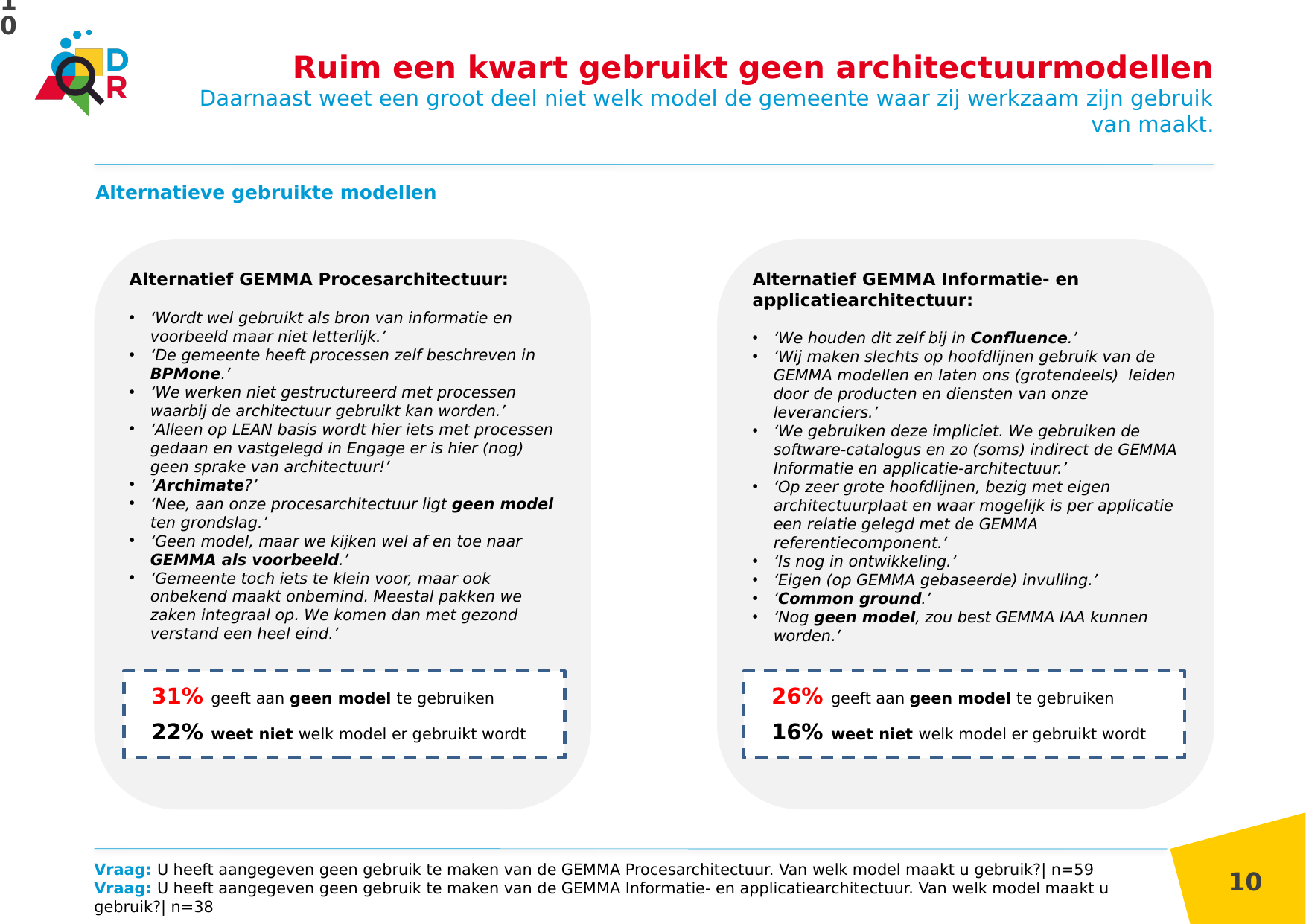

10
Ruim een kwart gebruikt geen architectuurmodellen
Daarnaast weet een groot deel niet welk model de gemeente waar zij werkzaam zijn gebruik van maakt.
Alternatieve gebruikte modellen
Alternatief GEMMA Procesarchitectuur:

‘Wordt wel gebruikt als bron van informatie en voorbeeld maar niet letterlijk.’
‘De gemeente heeft processen zelf beschreven in BPMone.’
‘We werken niet gestructureerd met processen waarbij de architectuur gebruikt kan worden.’
‘Alleen op LEAN basis wordt hier iets met processen gedaan en vastgelegd in Engage er is hier (nog) geen sprake van architectuur!’
‘Archimate?’
‘Nee, aan onze procesarchitectuur ligt geen model ten grondslag.’
‘Geen model, maar we kijken wel af en toe naar GEMMA als voorbeeld.’
‘Gemeente toch iets te klein voor, maar ook onbekend maakt onbemind. Meestal pakken we zaken integraal op. We komen dan met gezond verstand een heel eind.’
Alternatief GEMMA Informatie- en applicatiearchitectuur:

‘We houden dit zelf bij in Confluence.’
‘Wij maken slechts op hoofdlijnen gebruik van de GEMMA modellen en laten ons (grotendeels)  leiden door de producten en diensten van onze leveranciers.’
‘We gebruiken deze impliciet. We gebruiken de software-catalogus en zo (soms) indirect de GEMMA Informatie en applicatie-architectuur.’
‘Op zeer grote hoofdlijnen, bezig met eigen architectuurplaat en waar mogelijk is per applicatie een relatie gelegd met de GEMMA referentiecomponent.’
‘Is nog in ontwikkeling.’
‘Eigen (op GEMMA gebaseerde) invulling.’
‘Common ground.’
‘Nog geen model, zou best GEMMA IAA kunnen worden.’

31% geeft aan geen model te gebruiken

22% weet niet welk model er gebruikt wordt
26% geeft aan geen model te gebruiken

16% weet niet welk model er gebruikt wordt
Vraag: U heeft aangegeven geen gebruik te maken van de GEMMA Procesarchitectuur. Van welk model maakt u gebruik?| n=59
Vraag: U heeft aangegeven geen gebruik te maken van de GEMMA Informatie- en applicatiearchitectuur. Van welk model maakt u gebruik?| n=38
10